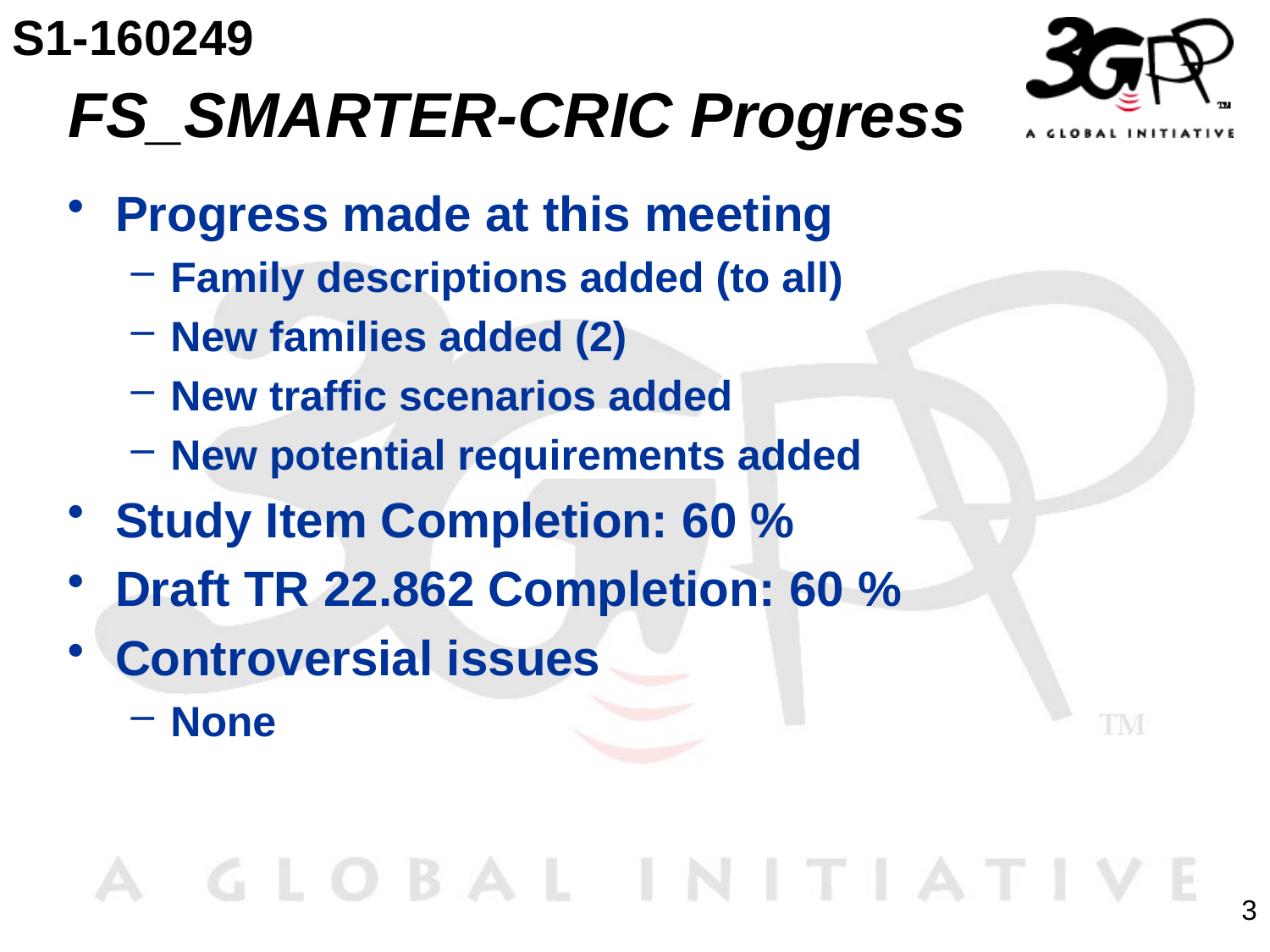

S1-160249
# FS_SMARTER-CRIC Progress
Progress made at this meeting
Family descriptions added (to all)
New families added (2)
New traffic scenarios added
New potential requirements added
Study Item Completion: 60 %
Draft TR 22.862 Completion: 60 %
Controversial issues
None
3